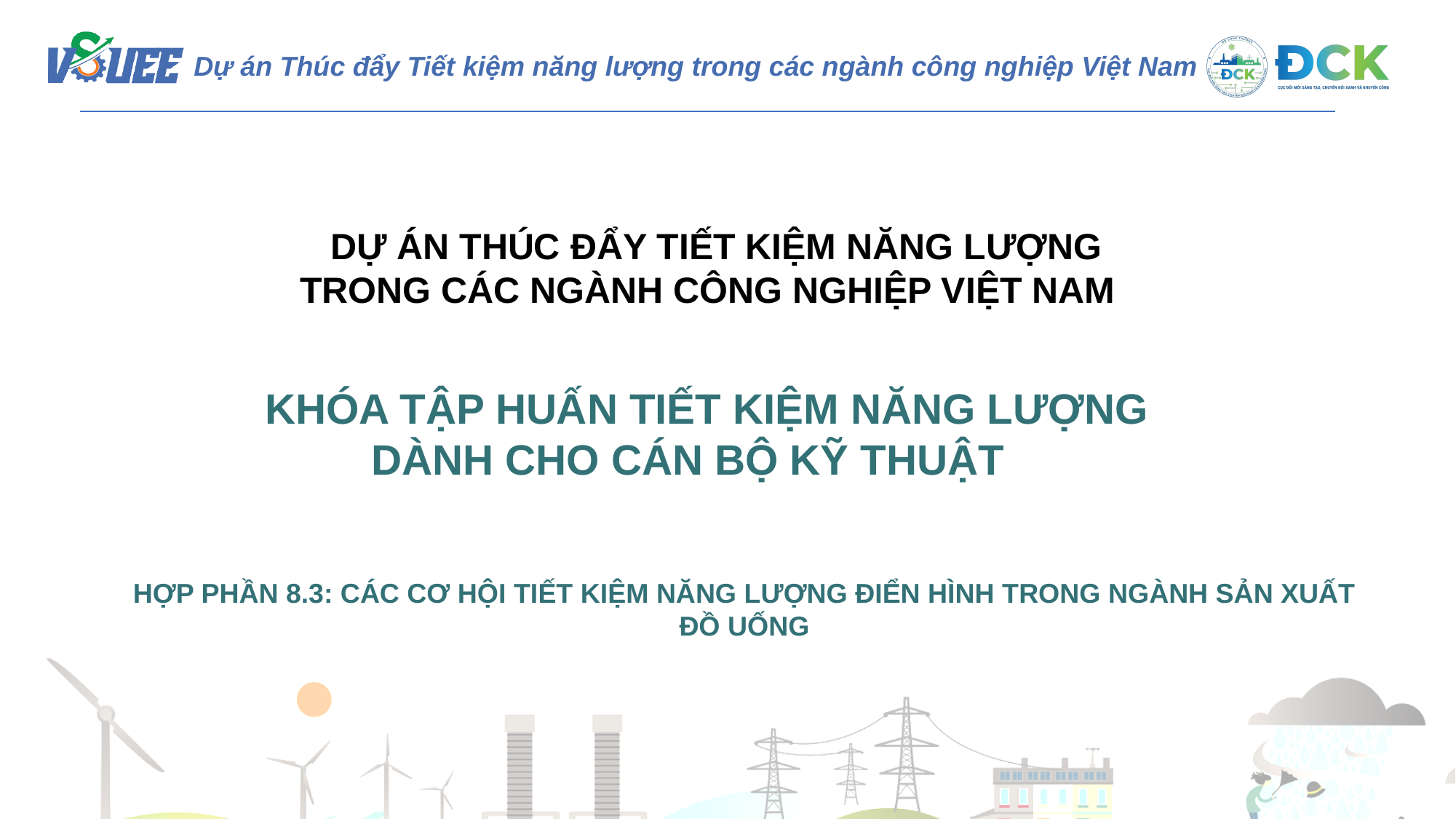

KHÓA TẬP HUẤN TIẾT KIỆM NĂNG LƯỢNG
                  DÀNH CHO CÁN BỘ KỸ THUẬT
   DỰ ÁN THÚC ĐẨY TIẾT KIỆM NĂNG LƯỢNG
TRONG CÁC NGÀNH CÔNG NGHIỆP VIỆT NAM
HỢP PHẦN 8.3: CÁC CƠ HỘI TIẾT KIỆM NĂNG LƯỢNG ĐIỂN HÌNH TRONG NGÀNH SẢN XUẤT ĐỒ UỐNG